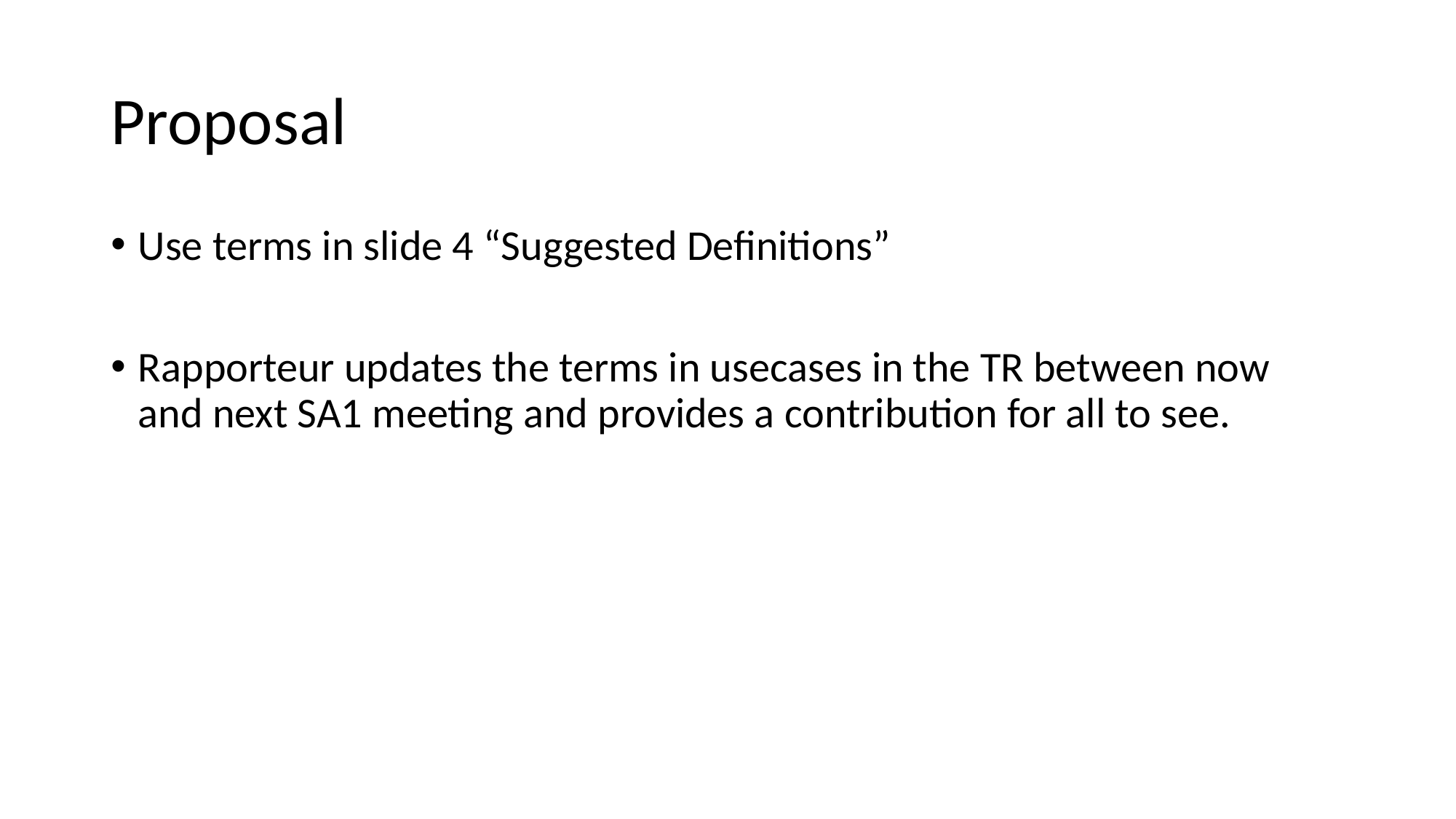

# Proposal
Use terms in slide 4 “Suggested Definitions”

Rapporteur updates the terms in usecases in the TR between now and next SA1 meeting and provides a contribution for all to see.